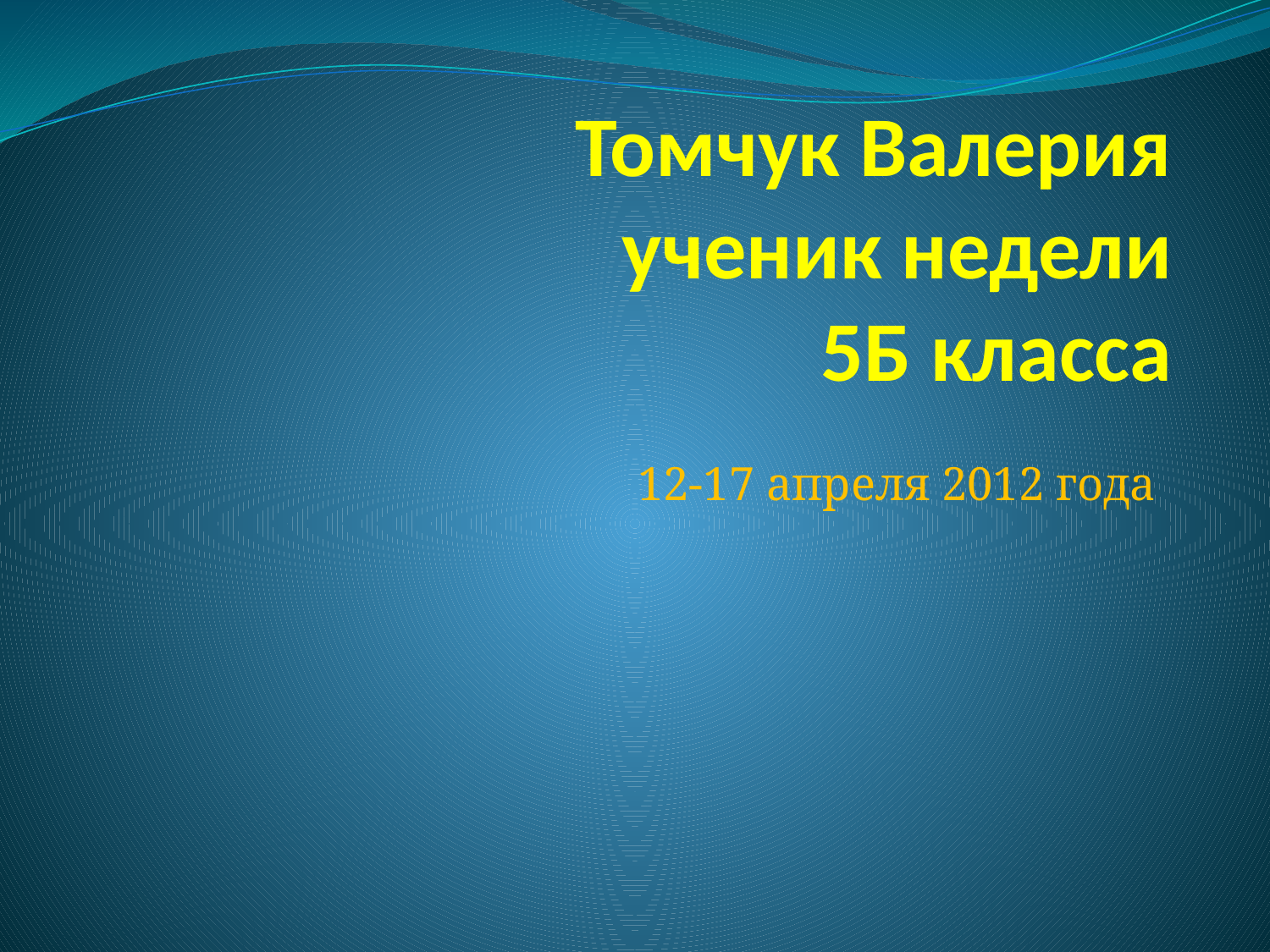

# Томчук Валерия ученик недели 5Б класса
12-17 апреля 2012 года